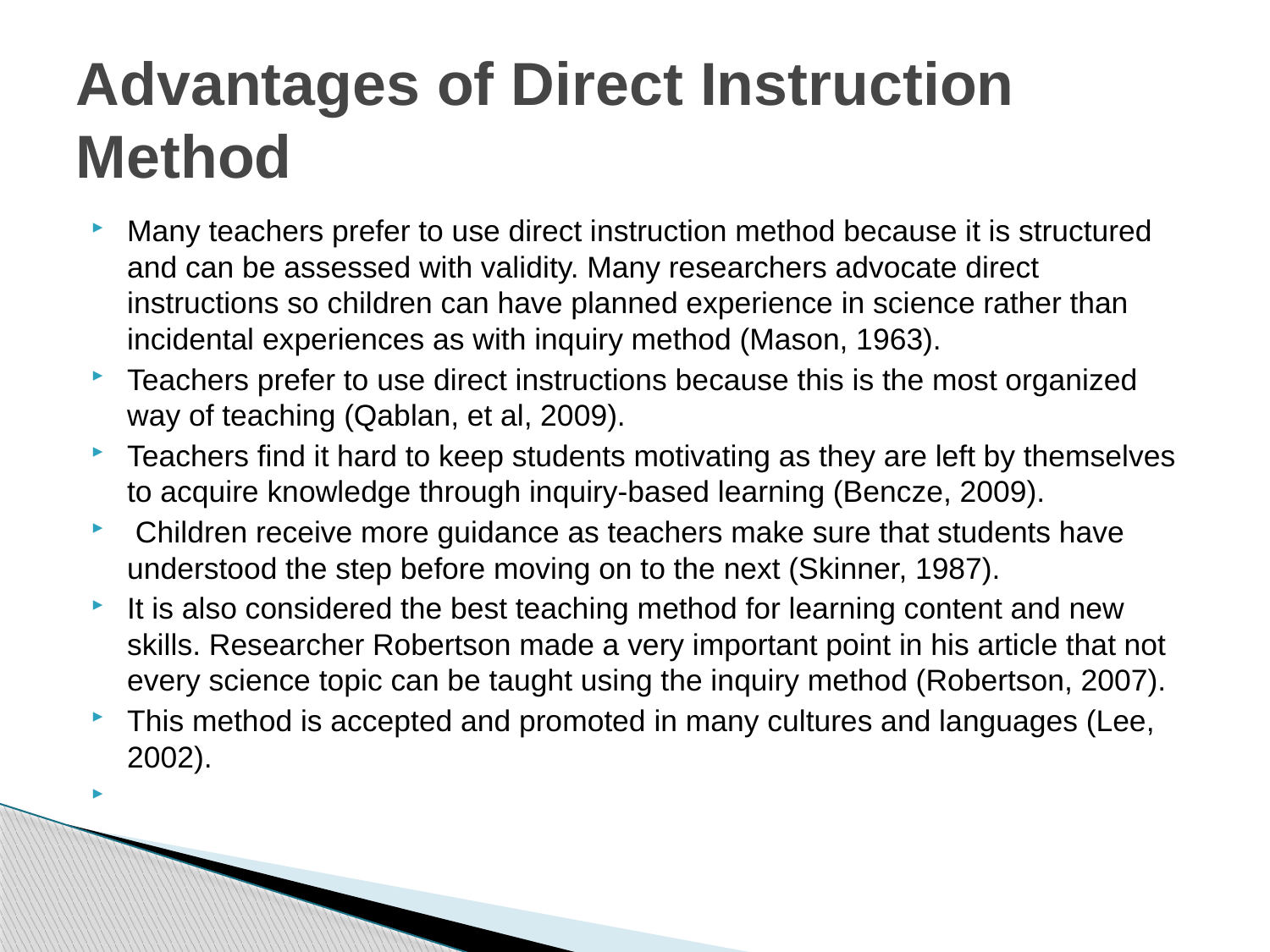

# Advantages of Direct Instruction Method
Many teachers prefer to use direct instruction method because it is structured and can be assessed with validity. Many researchers advocate direct instructions so children can have planned experience in science rather than incidental experiences as with inquiry method (Mason, 1963).
Teachers prefer to use direct instructions because this is the most organized way of teaching (Qablan, et al, 2009).
Teachers find it hard to keep students motivating as they are left by themselves to acquire knowledge through inquiry-based learning (Bencze, 2009).
 Children receive more guidance as teachers make sure that students have understood the step before moving on to the next (Skinner, 1987).
It is also considered the best teaching method for learning content and new skills. Researcher Robertson made a very important point in his article that not every science topic can be taught using the inquiry method (Robertson, 2007).
This method is accepted and promoted in many cultures and languages (Lee, 2002).